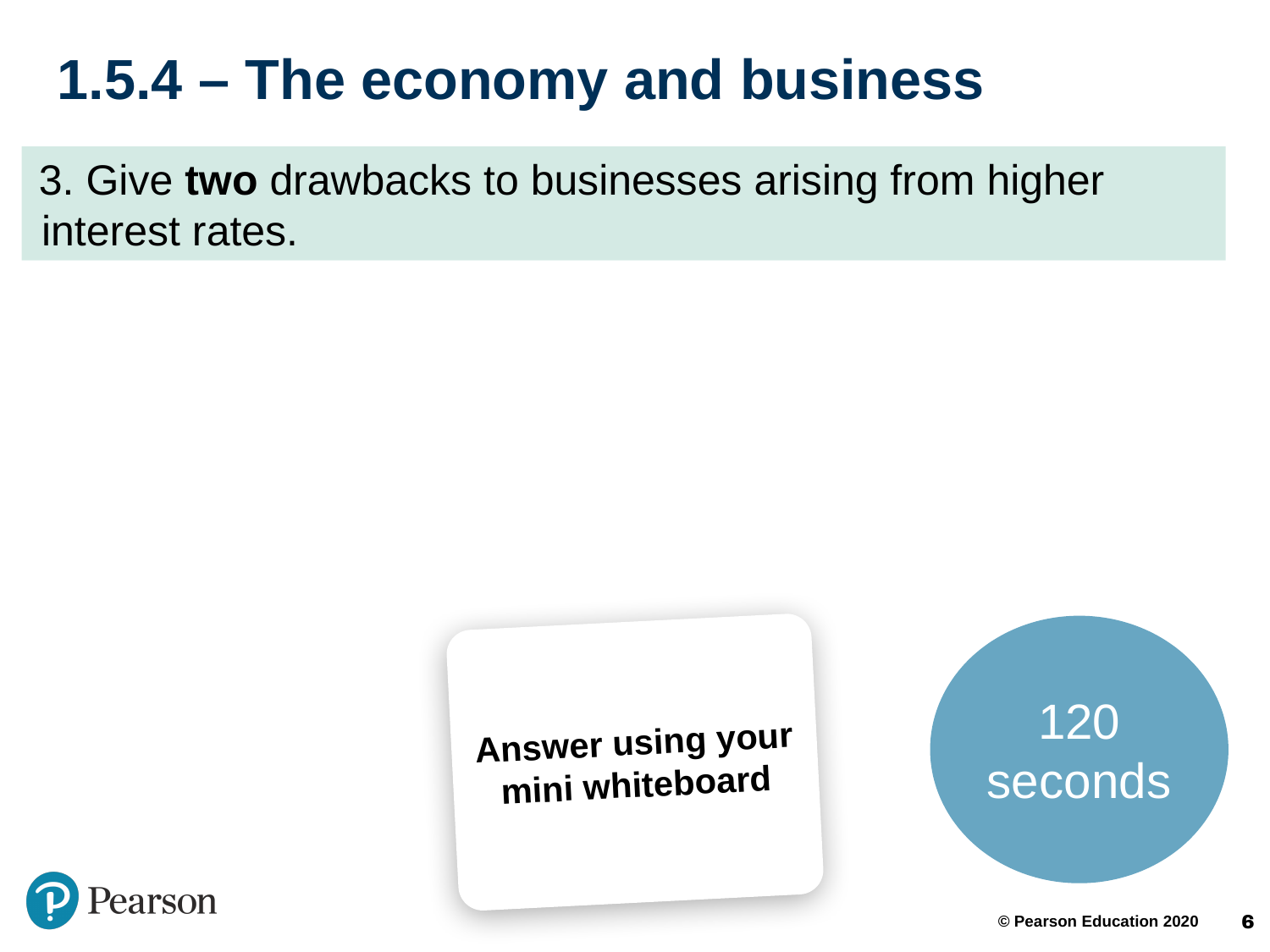

# 1.5.4 – The economy and business
 3. Give two drawbacks to businesses arising from higher interest rates.

120 seconds

Answer using your mini whiteboard

6